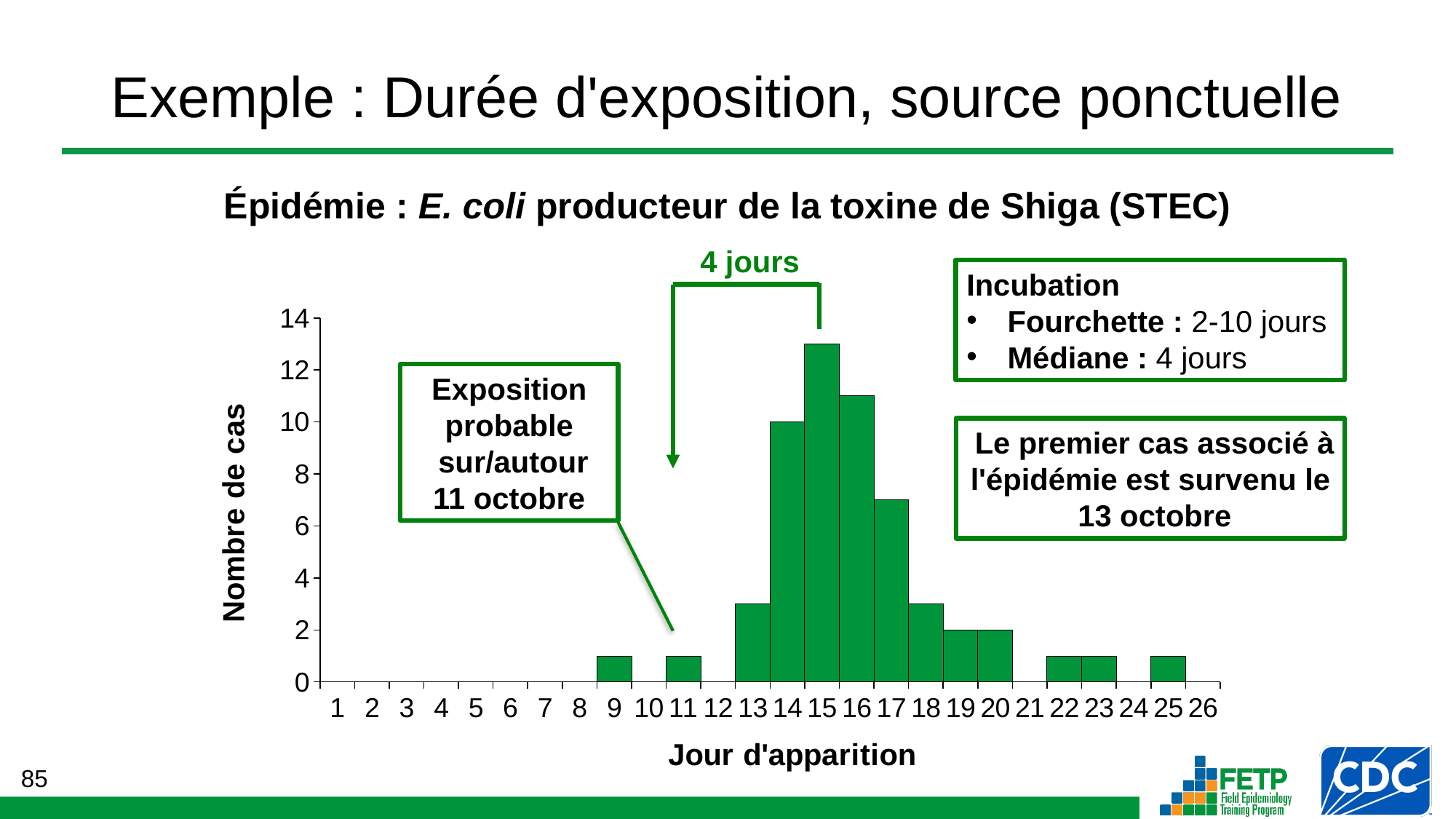

# Exemple : Durée d'exposition, source ponctuelle
Épidémie : E. coli producteur de la toxine de Shiga (STEC)
4 jours
Incubation
Fourchette : 2-10 jours
Médiane : 4 jours

### Chart

| Category | Cas |
|---|---|
| 1 | 0.0 |
| 2 | 0.0 |
| 3 | 0.0 |
| 4 | 0.0 |
| 5 | 0.0 |
| 6 | 0.0 |
| 7 | 0.0 |
| 8 | 0.0 |
| 9 | 1.0 |
| 10 | 0.0 |
| 11 | 1.0 |
| 12 | 0.0 |
| 13 | 3.0 |
| 14 | 10.0 |
| 15 | 13.0 |
| 16 | 11.0 |
| 17 | 7.0 |
| 18 | 3.0 |
| 19 | 2.0 |
| 20 | 2.0 |
| 21 | 0.0 |
| 22 | 1.0 |
| 23 | 1.0 |
| 24 | 0.0 |
| 25 | 1.0 |
| 26 | 0.0 |
Exposition probable
 sur/autour
11 octobre
Le premier cas associé à l'épidémie est survenu le
13 octobre